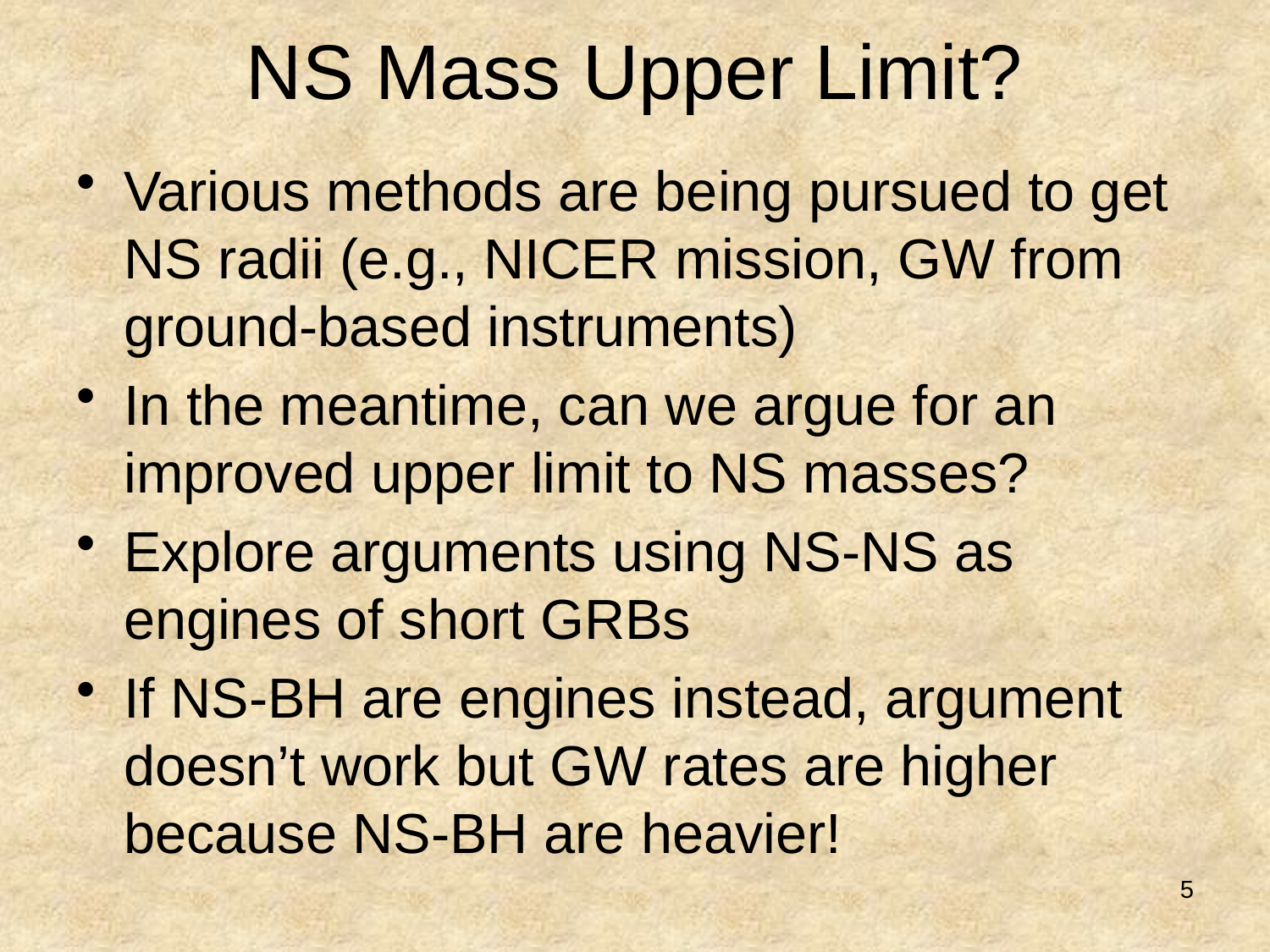

# NS Mass Upper Limit?
Various methods are being pursued to get NS radii (e.g., NICER mission, GW from ground-based instruments)
In the meantime, can we argue for an improved upper limit to NS masses?
Explore arguments using NS-NS as engines of short GRBs
If NS-BH are engines instead, argument doesn’t work but GW rates are higher because NS-BH are heavier!
5